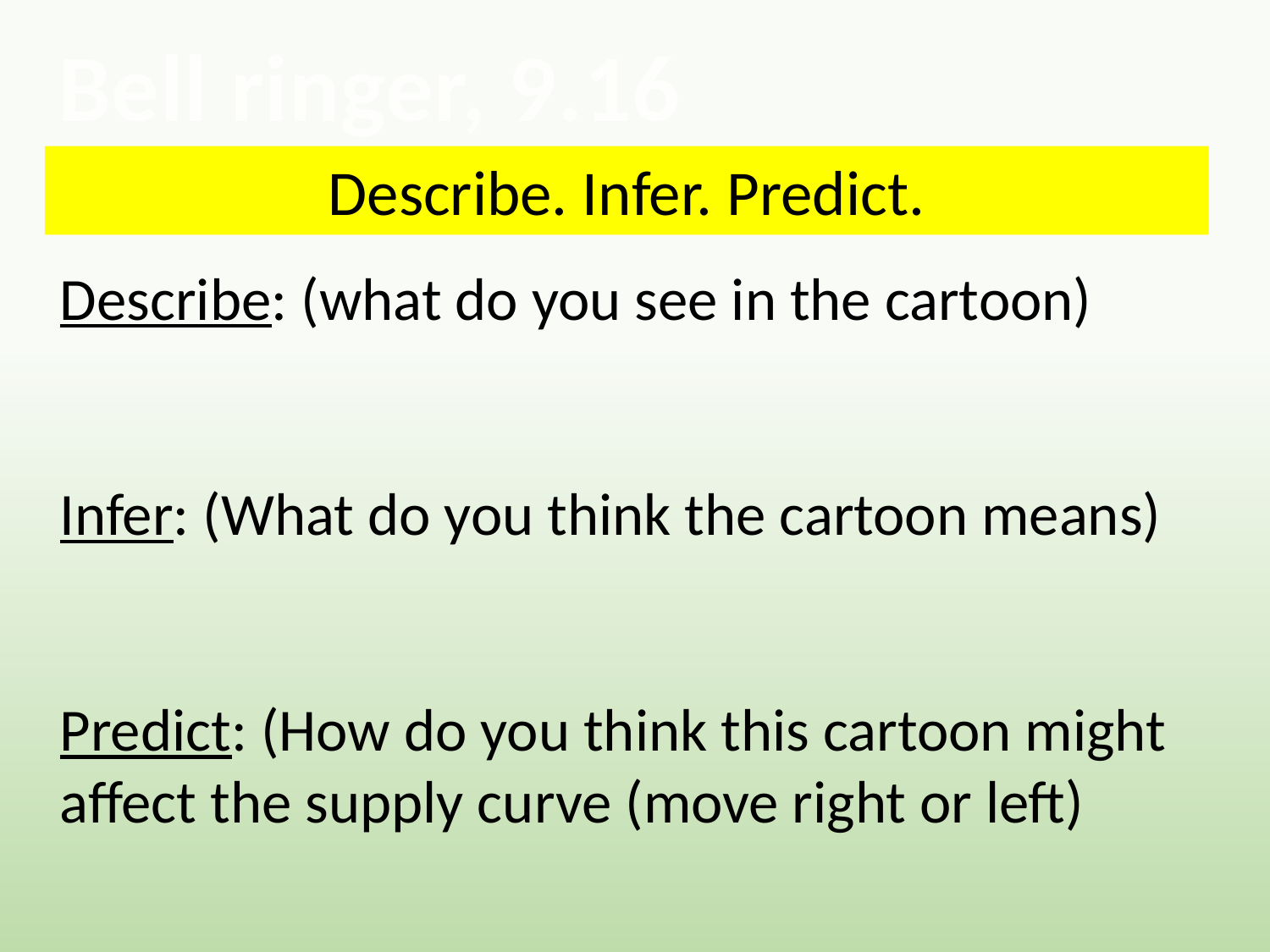

Bell ringer, 9.16
Describe. Infer. Predict.
Describe: (what do you see in the cartoon)

Infer: (What do you think the cartoon means)

Predict: (How do you think this cartoon might affect the supply curve (move right or left)